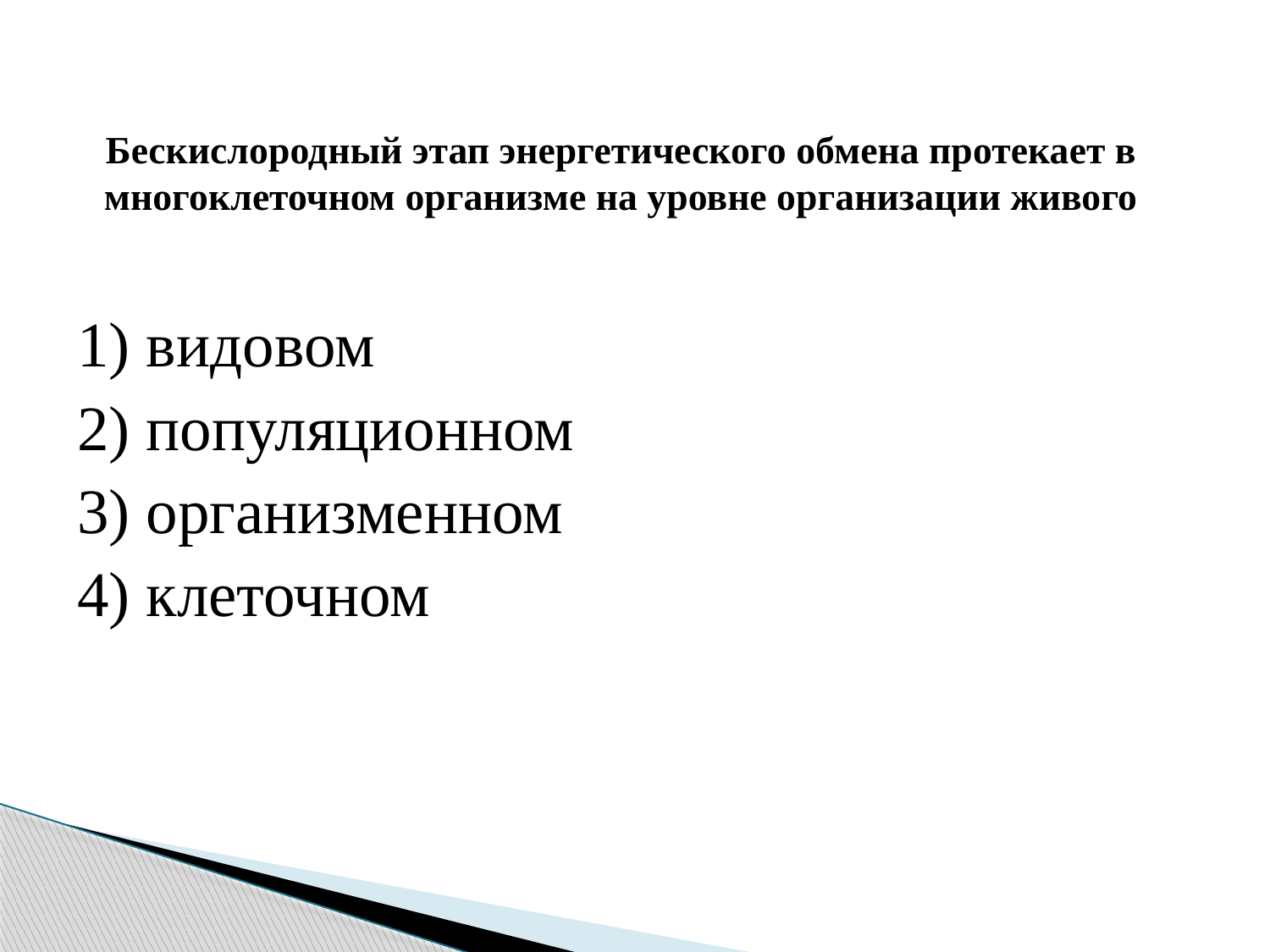

# Бескислородный этап энергетического обмена протекает в многоклеточном организме на уровне организации живого
1) видовом
2) популяционном
3) организменном
4) клеточном